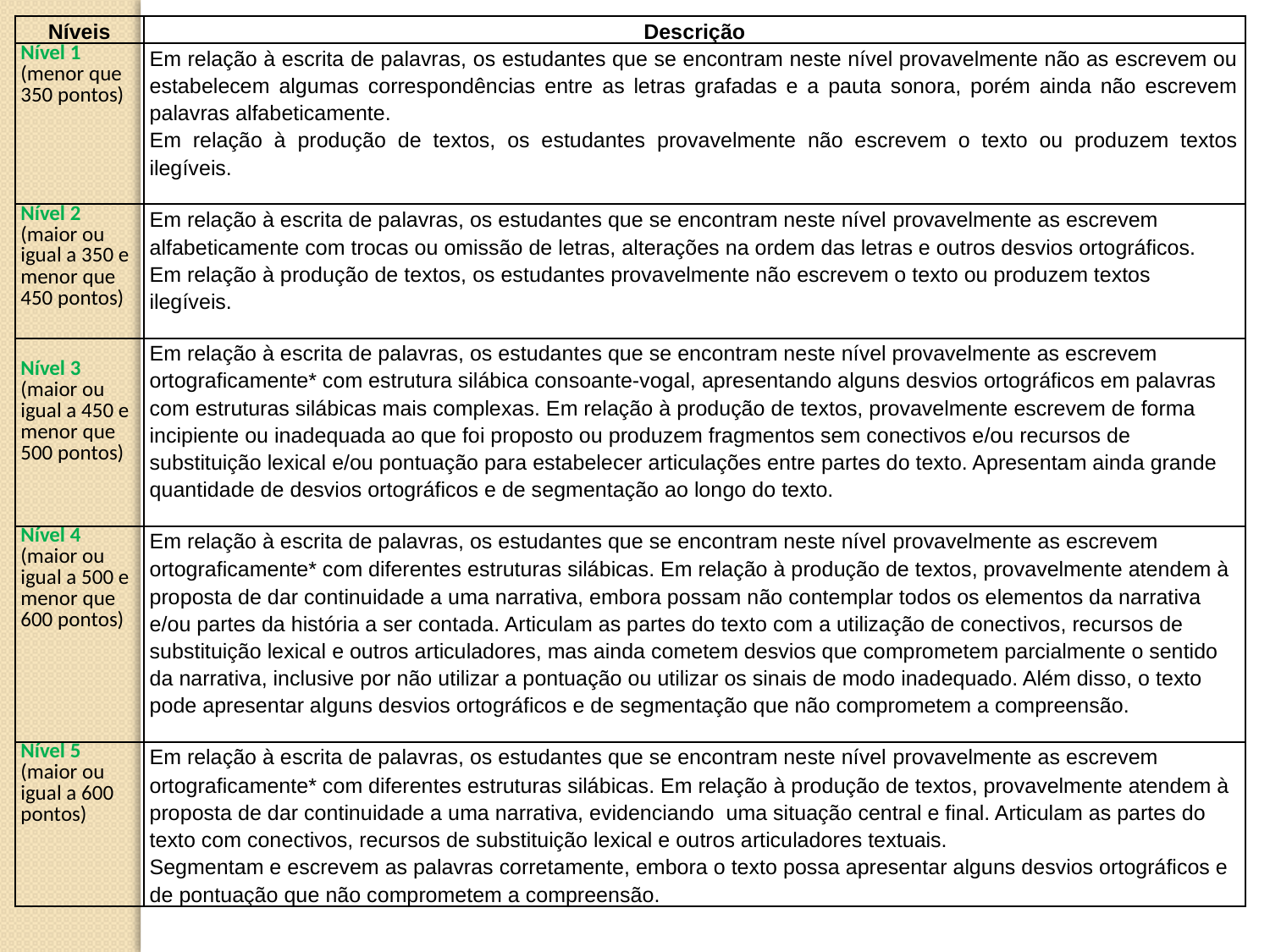

| Níveis | Descrição |
| --- | --- |
| Nível 1 (menor que 350 pontos) | Em relação à escrita de palavras, os estudantes que se encontram neste nível provavelmente não as escrevem ou estabelecem algumas correspondências entre as letras grafadas e a pauta sonora, porém ainda não escrevem palavras alfabeticamente. Em relação à produção de textos, os estudantes provavelmente não escrevem o texto ou produzem textos ilegíveis. |
| Nível 2 (maior ou igual a 350 e menor que 450 pontos) | Em relação à escrita de palavras, os estudantes que se encontram neste nível provavelmente as escrevem alfabeticamente com trocas ou omissão de letras, alterações na ordem das letras e outros desvios ortográficos. Em relação à produção de textos, os estudantes provavelmente não escrevem o texto ou produzem textos ilegíveis. |
| Nível 3 (maior ou igual a 450 e menor que 500 pontos) | Em relação à escrita de palavras, os estudantes que se encontram neste nível provavelmente as escrevem ortograficamente\* com estrutura silábica consoante-vogal, apresentando alguns desvios ortográficos em palavras com estruturas silábicas mais complexas. Em relação à produção de textos, provavelmente escrevem de forma incipiente ou inadequada ao que foi proposto ou produzem fragmentos sem conectivos e/ou recursos de substituição lexical e/ou pontuação para estabelecer articulações entre partes do texto. Apresentam ainda grande quantidade de desvios ortográficos e de segmentação ao longo do texto. |
| Nível 4 (maior ou igual a 500 e menor que 600 pontos) | Em relação à escrita de palavras, os estudantes que se encontram neste nível provavelmente as escrevem ortograficamente\* com diferentes estruturas silábicas. Em relação à produção de textos, provavelmente atendem à proposta de dar continuidade a uma narrativa, embora possam não contemplar todos os elementos da narrativa e/ou partes da história a ser contada. Articulam as partes do texto com a utilização de conectivos, recursos de substituição lexical e outros articuladores, mas ainda cometem desvios que comprometem parcialmente o sentido da narrativa, inclusive por não utilizar a pontuação ou utilizar os sinais de modo inadequado. Além disso, o texto pode apresentar alguns desvios ortográficos e de segmentação que não comprometem a compreensão. |
| Nível 5 (maior ou igual a 600 pontos) | Em relação à escrita de palavras, os estudantes que se encontram neste nível provavelmente as escrevem ortograficamente\* com diferentes estruturas silábicas. Em relação à produção de textos, provavelmente atendem à proposta de dar continuidade a uma narrativa, evidenciando uma situação central e final. Articulam as partes do texto com conectivos, recursos de substituição lexical e outros articuladores textuais. Segmentam e escrevem as palavras corretamente, embora o texto possa apresentar alguns desvios ortográficos e de pontuação que não comprometem a compreensão. |